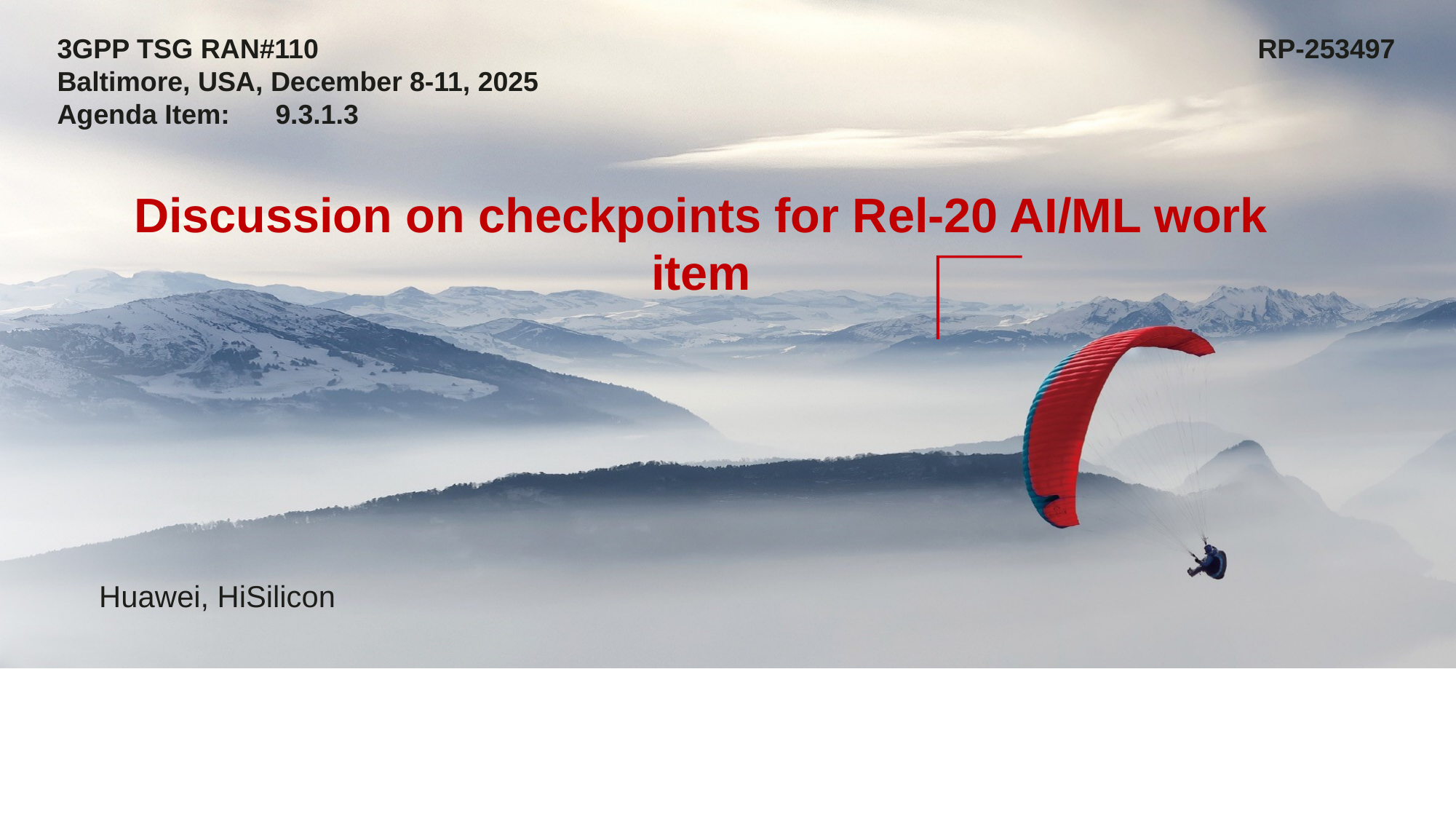

3GPP TSG RAN#110									RP-253497
Baltimore, USA, December 8-11, 2025
Agenda Item:	9.3.1.3
Discussion on checkpoints for Rel-20 AI/ML work item
Huawei, HiSilicon